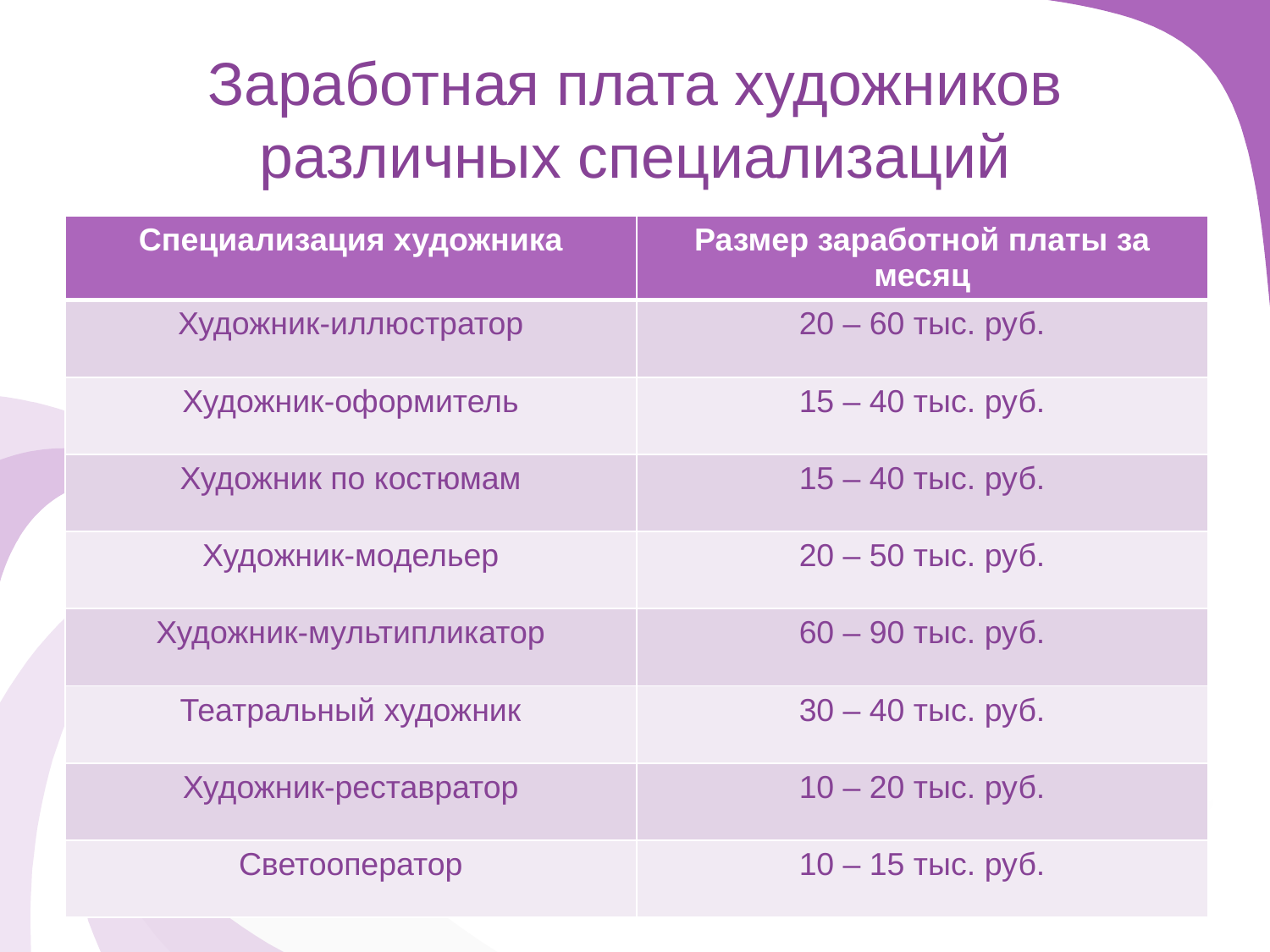

# Заработная плата художников различных специализаций
| Специализация художника | Размер заработной платы за месяц |
| --- | --- |
| Художник-иллюстратор | 20 – 60 тыс. руб. |
| Художник-оформитель | 15 – 40 тыс. руб. |
| Художник по костюмам | 15 – 40 тыс. руб. |
| Художник-модельер | 20 – 50 тыс. руб. |
| Художник-мультипликатор | 60 – 90 тыс. руб. |
| Театральный художник | 30 – 40 тыс. руб. |
| Художник-реставратор | 10 – 20 тыс. руб. |
| Светооператор | 10 – 15 тыс. руб. |